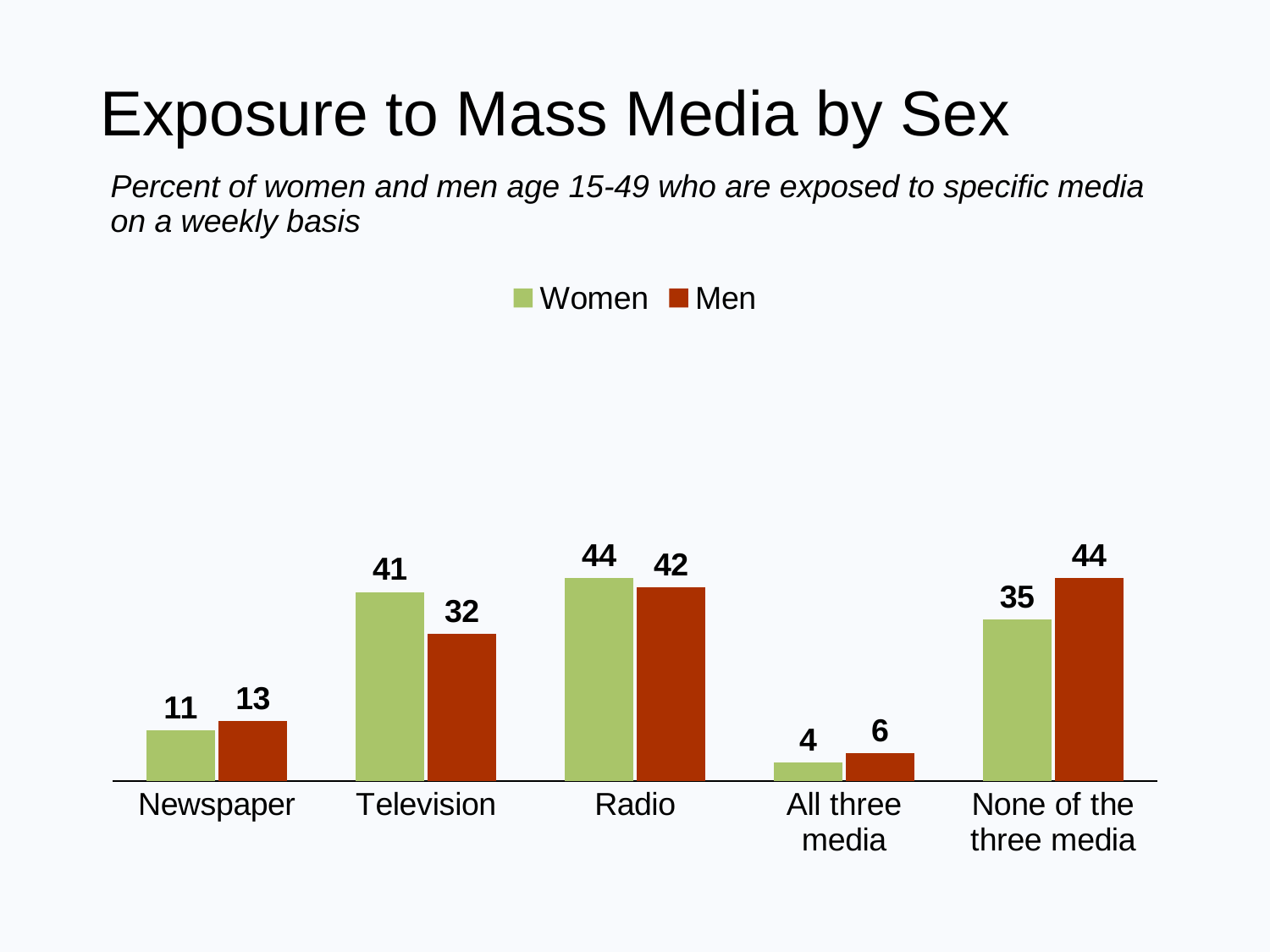

# Exposure to Mass Media by Sex
Percent of women and men age 15-49 who are exposed to specific media on a weekly basis

### Chart

| Category | Women | Men |
|---|---|---|
| Newspaper | 11.0 | 13.0 |
| Television | 41.0 | 32.0 |
| Radio | 44.0 | 42.0 |
| All three media | 4.0 | 6.0 |
| None of the three media | 35.0 | 44.0 |